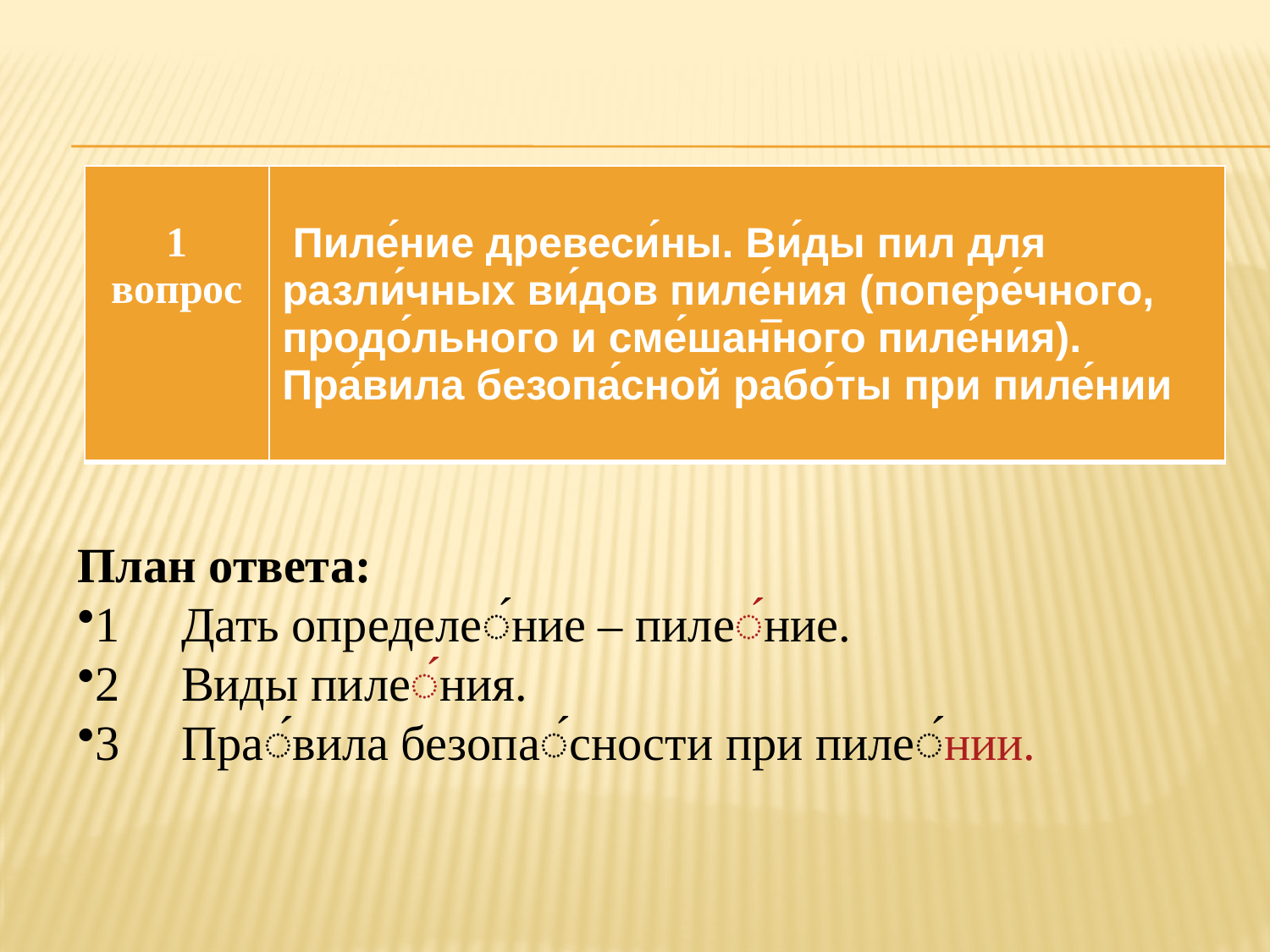

| 1 вопрос | Пиле́ние древеси́ны. Ви́ды пил для разли́чных ви́дов пиле́ния (попере́чного, продо́льного и сме́шан̅ного пиле́ния). Пра́вила безопа́сной рабо́ты при пиле́нии |
| --- | --- |
План ответа:
1     Дать определе́ние – пиле́ние.
2     Виды пиле́ния.
3     Пра́вила безопа́сности при пиле́нии.